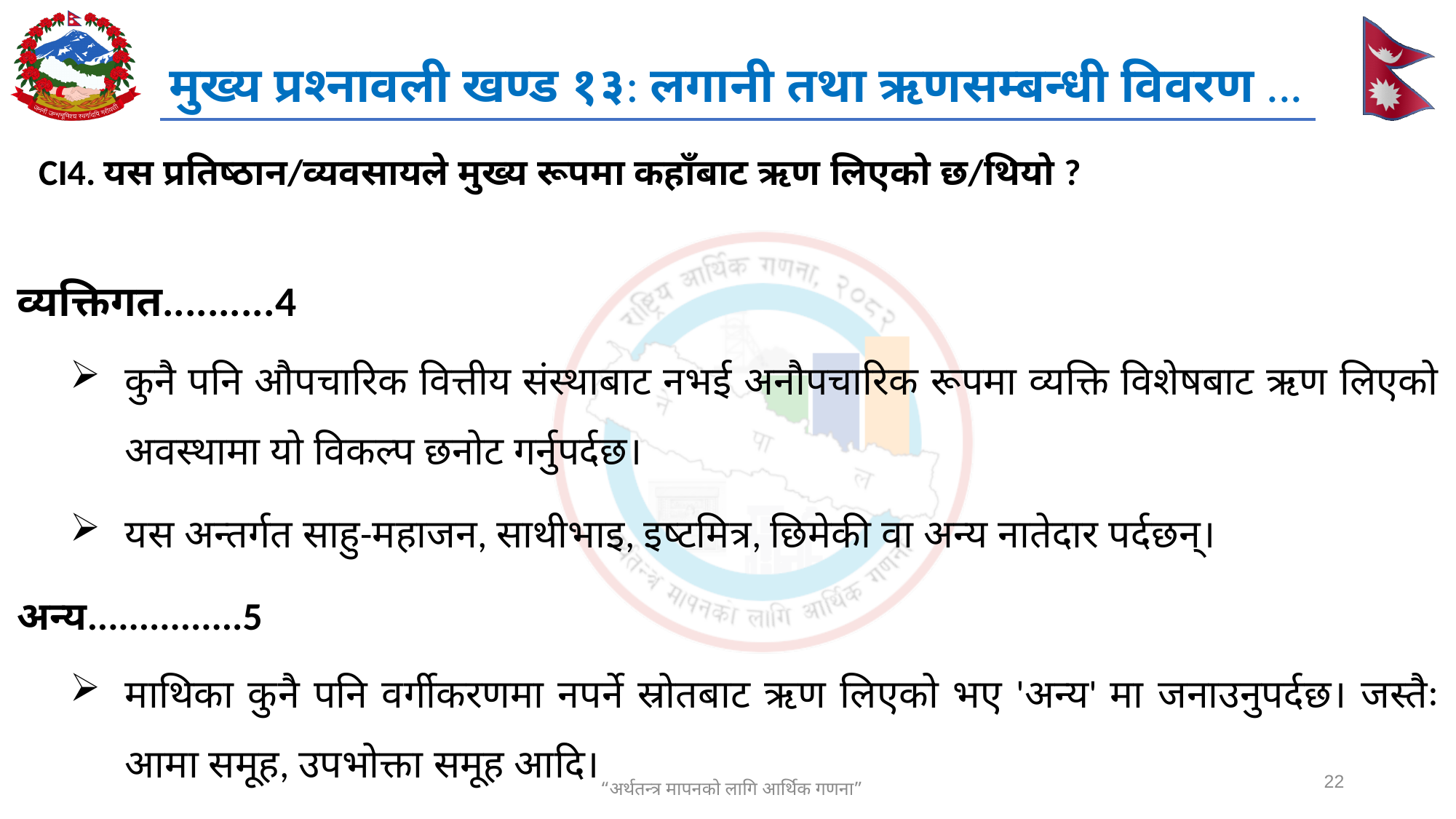

# मुख्य प्रश्नावली खण्ड १३: लगानी तथा ऋणसम्बन्धी विवरण ...
CI4. यस प्रतिष्ठान/व्यवसायले मुख्य रूपमा कहाँबाट ऋण लिएको छ/थियो ?

व्यक्तिगत..........4
कुनै पनि औपचारिक वित्तीय संस्थाबाट नभई अनौपचारिक रूपमा व्यक्ति विशेषबाट ऋण लिएको अवस्थामा यो विकल्प छनोट गर्नुपर्दछ।
यस अन्तर्गत साहु-महाजन, साथीभाइ, इष्टमित्र, छिमेकी वा अन्य नातेदार पर्दछन्।
अन्य...............5
माथिका कुनै पनि वर्गीकरणमा नपर्ने स्रोतबाट ऋण लिएको भए 'अन्य' मा जनाउनुपर्दछ। जस्तैः आमा समूह, उपभोक्ता समूह आदि।
22
“अर्थतन्त्र मापनको लागि आर्थिक गणना”